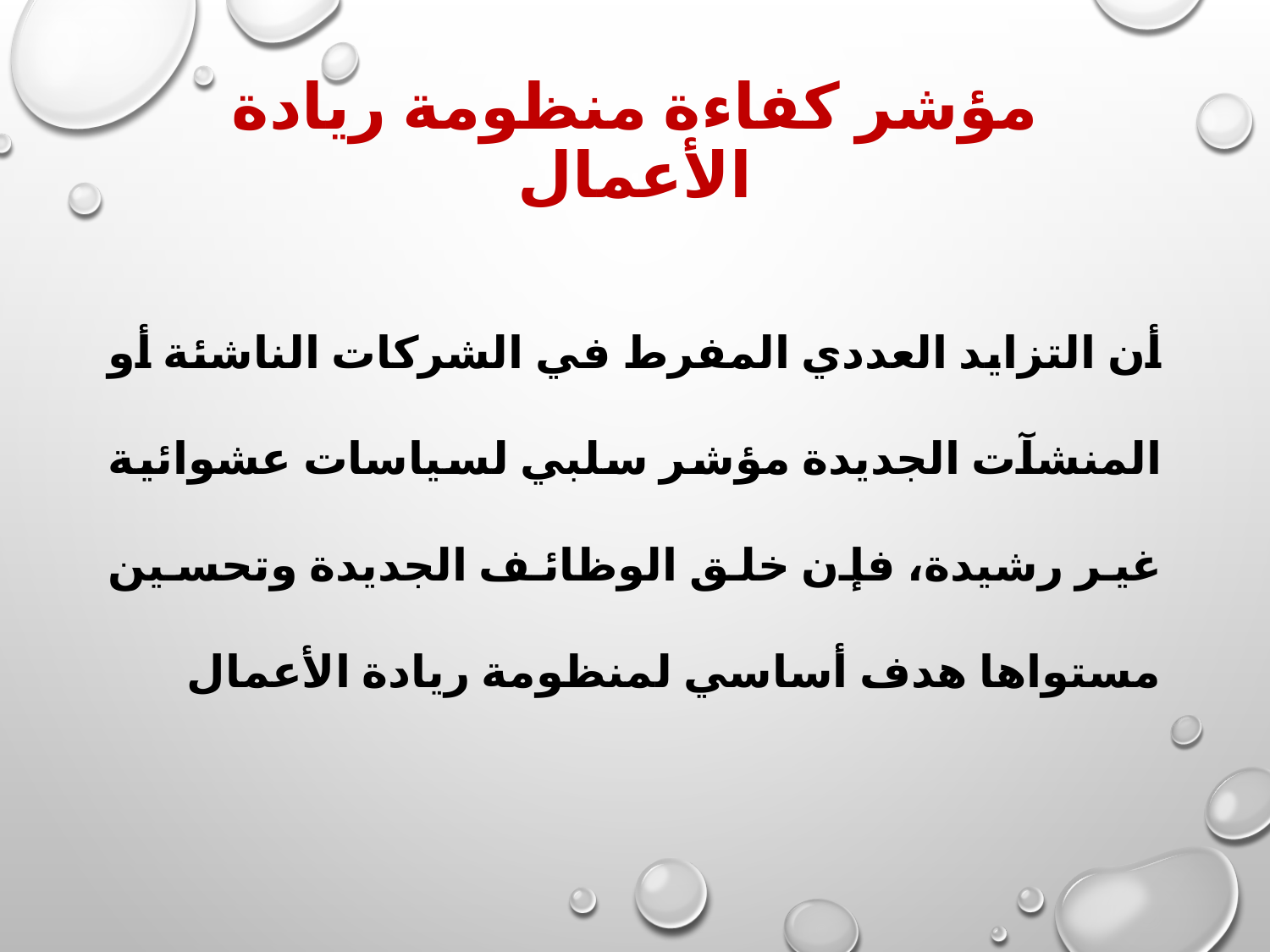

# مؤشر كفاءة منظومة ريادة الأعمال
أن التزايد العددي المفرط في الشركات الناشئة أو المنشآت الجديدة مؤشر سلبي لسياسات عشوائية غير رشيدة، فإن خلق الوظائف الجديدة وتحسين مستواها هدف أساسي لمنظومة ريادة الأعمال